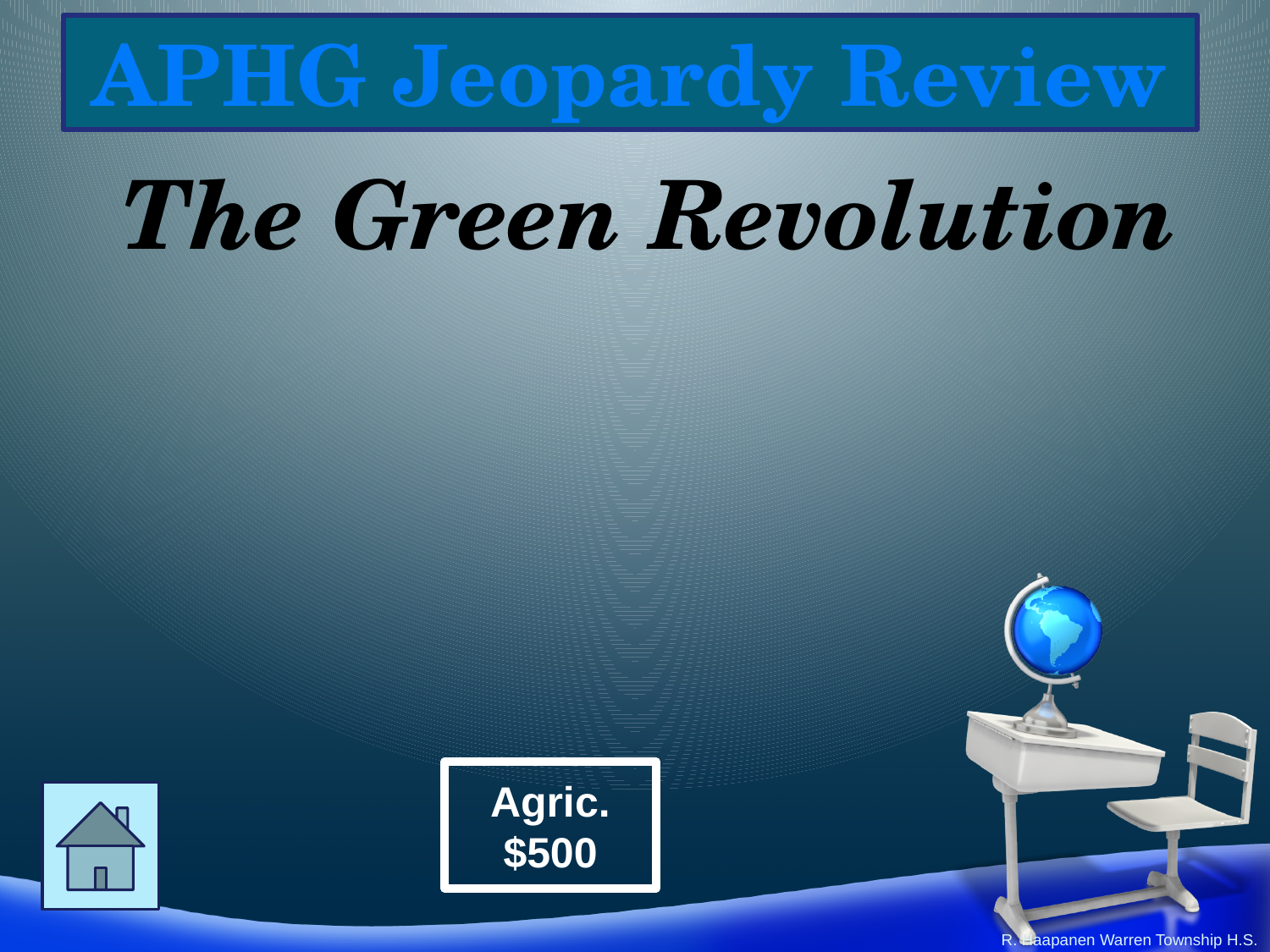

The Green Revolution
Agric.
$500

R. Haapanen Warren Township H.S.